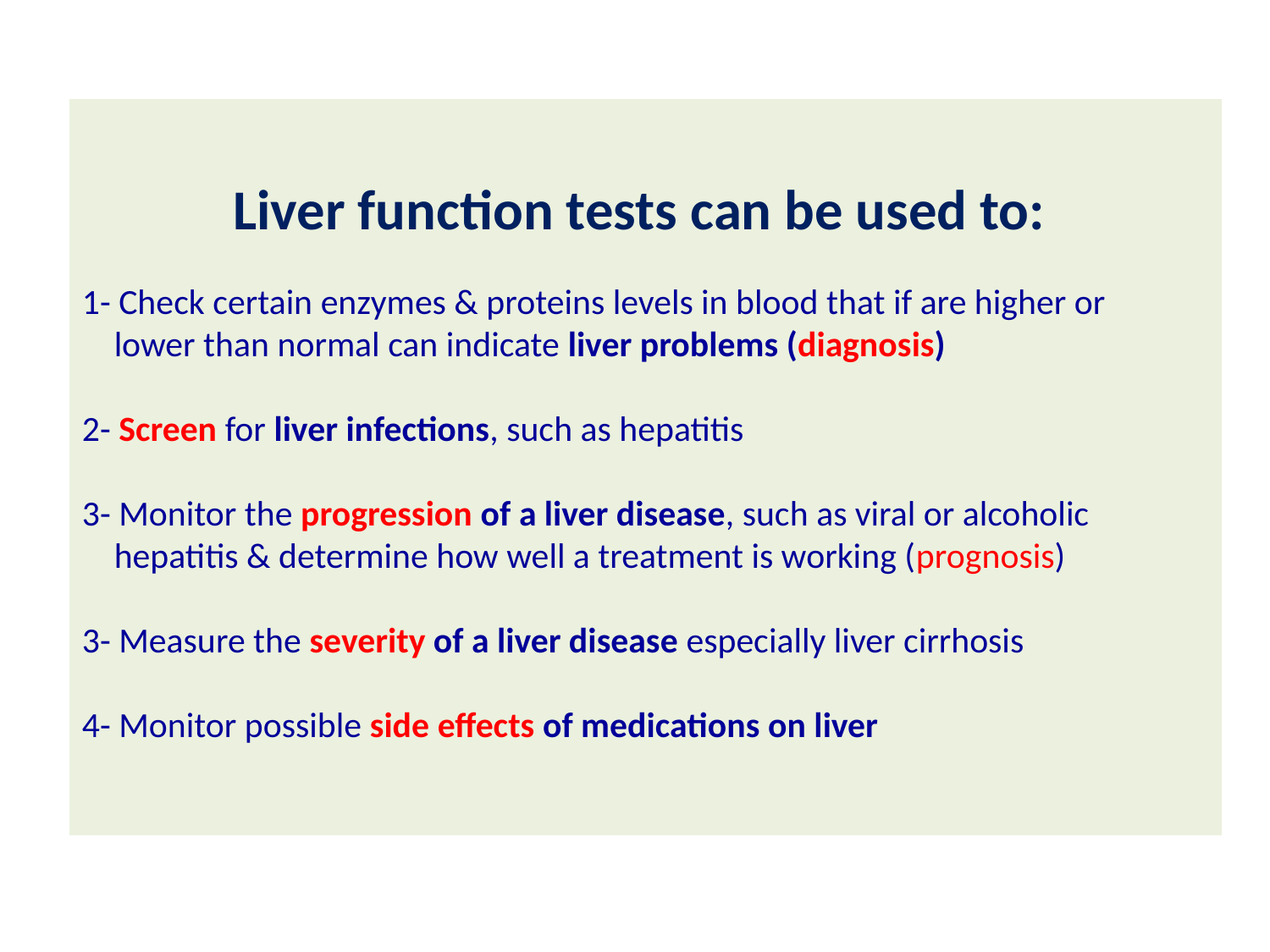

Liver function tests can be used to:

1- Check certain enzymes & proteins levels in blood that if are higher or
    lower than normal can indicate liver problems (diagnosis)

2- Screen for liver infections, such as hepatitis

3- Monitor the progression of a liver disease, such as viral or alcoholic
    hepatitis & determine how well a treatment is working (prognosis)

3- Measure the severity of a liver disease especially liver cirrhosis

4- Monitor possible side effects of medications on liver

3-